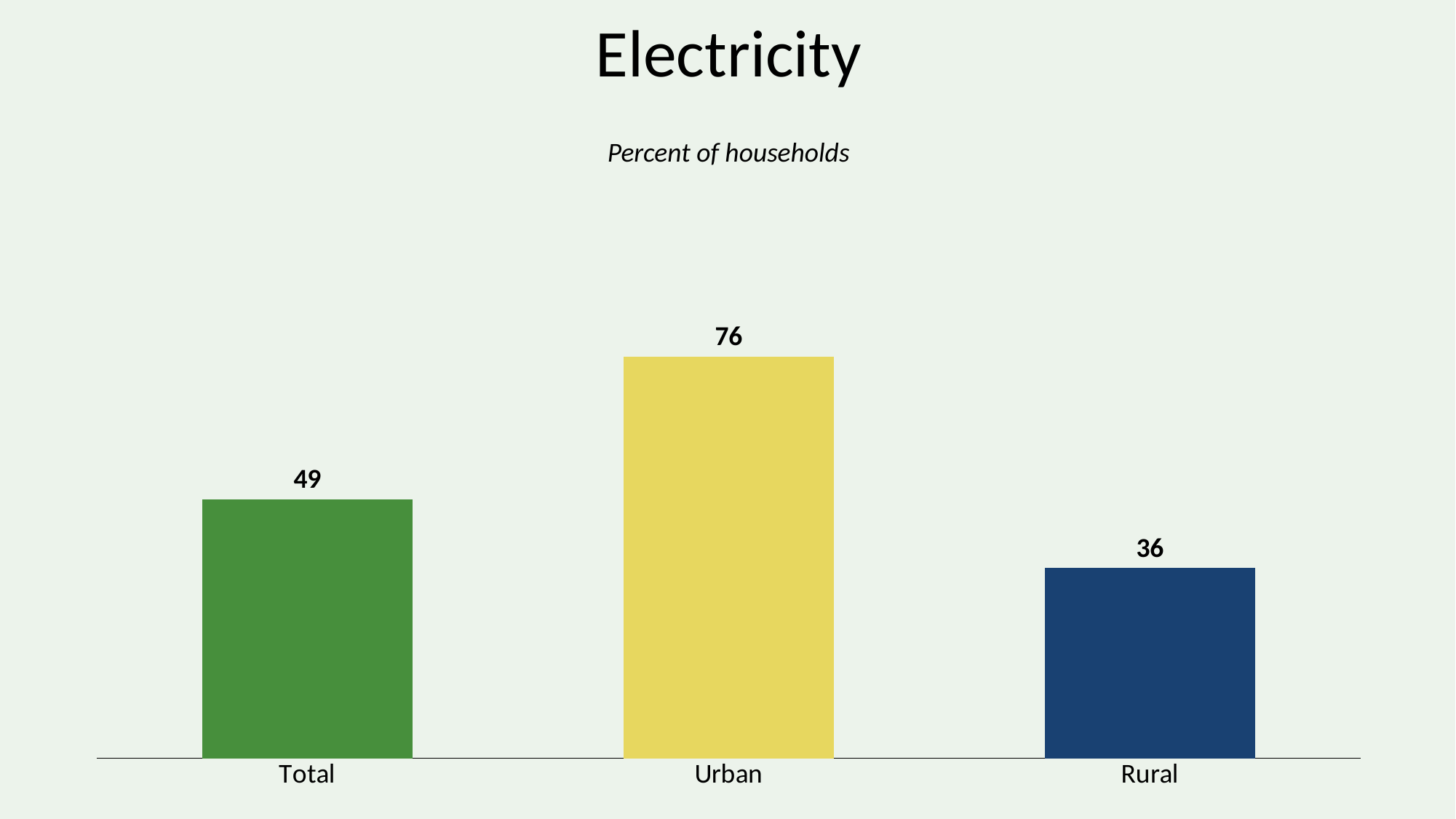

# Electricity
Percent of households

### Chart

| Category | Series 1 |
|---|---|
| Total | 49.0 |
| Urban | 76.0 |
| Rural | 36.0 |